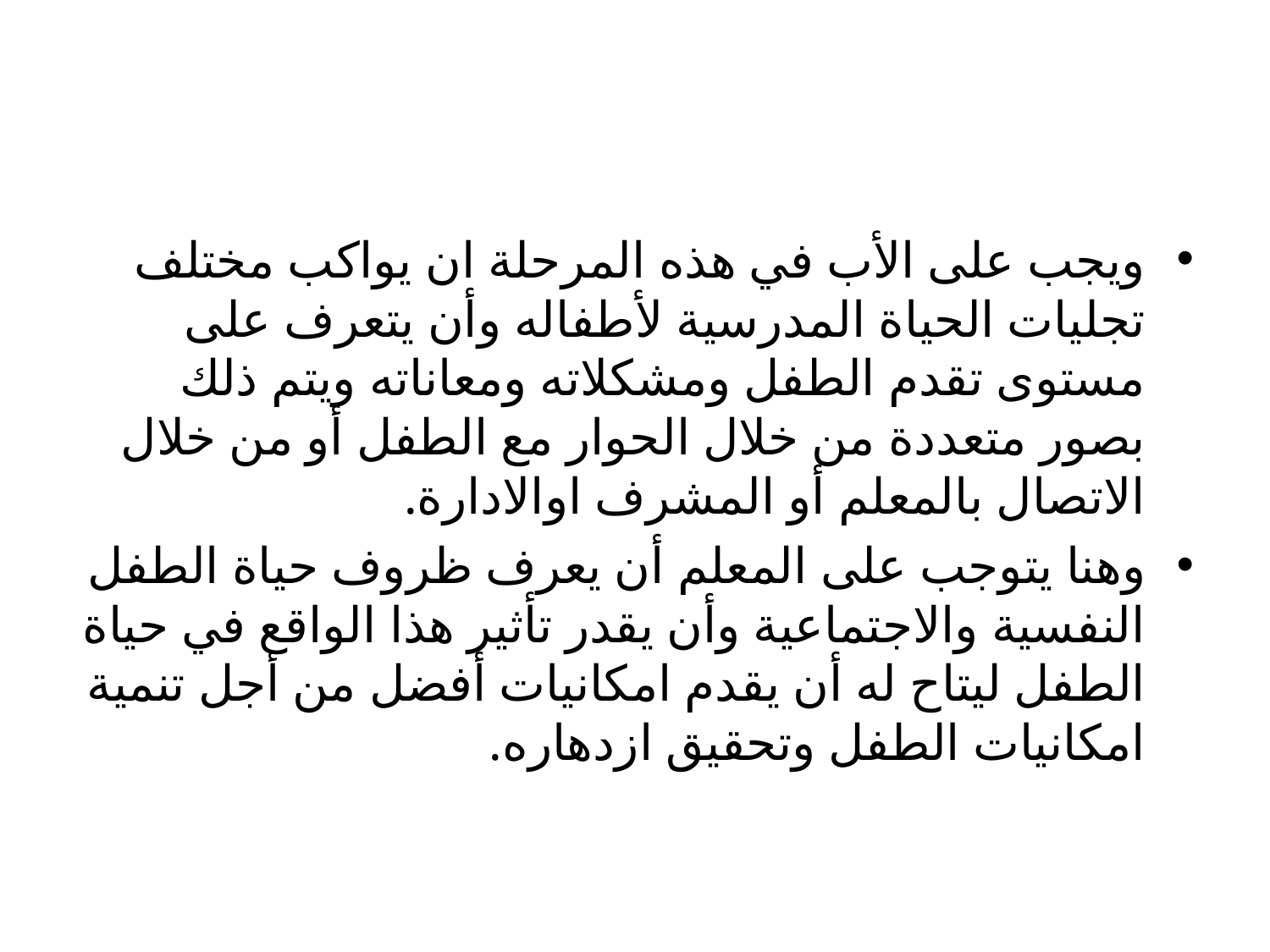

#
ويجب على الأب في هذه المرحلة ان يواكب مختلف تجليات الحياة المدرسية لأطفاله وأن يتعرف على مستوى تقدم الطفل ومشكلاته ومعاناته ويتم ذلك بصور متعددة من خلال الحوار مع الطفل أو من خلال الاتصال بالمعلم أو المشرف اوالادارة.
وهنا يتوجب على المعلم أن يعرف ظروف حياة الطفل النفسية والاجتماعية وأن يقدر تأثير هذا الواقع في حياة الطفل ليتاح له أن يقدم امكانيات أفضل من أجل تنمية امكانيات الطفل وتحقيق ازدهاره.